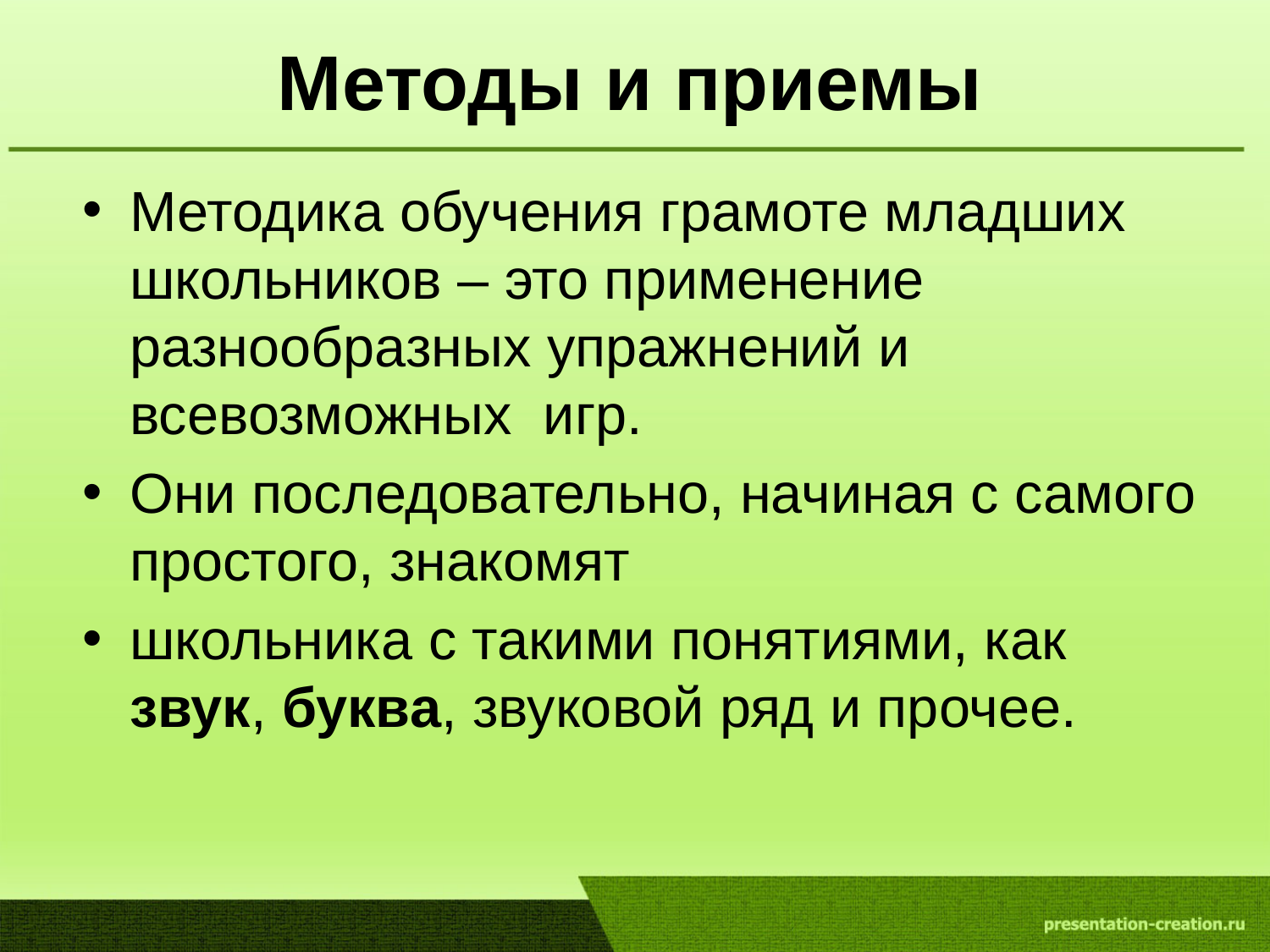

# Методы и приемы
Методика обучения грамоте младших школьников – это применение разнообразных упражнений и всевозможных  игр.
Они последовательно, начиная с самого простого, знакомят
школьника с такими понятиями, как звук, буква, звуковой ряд и прочее.